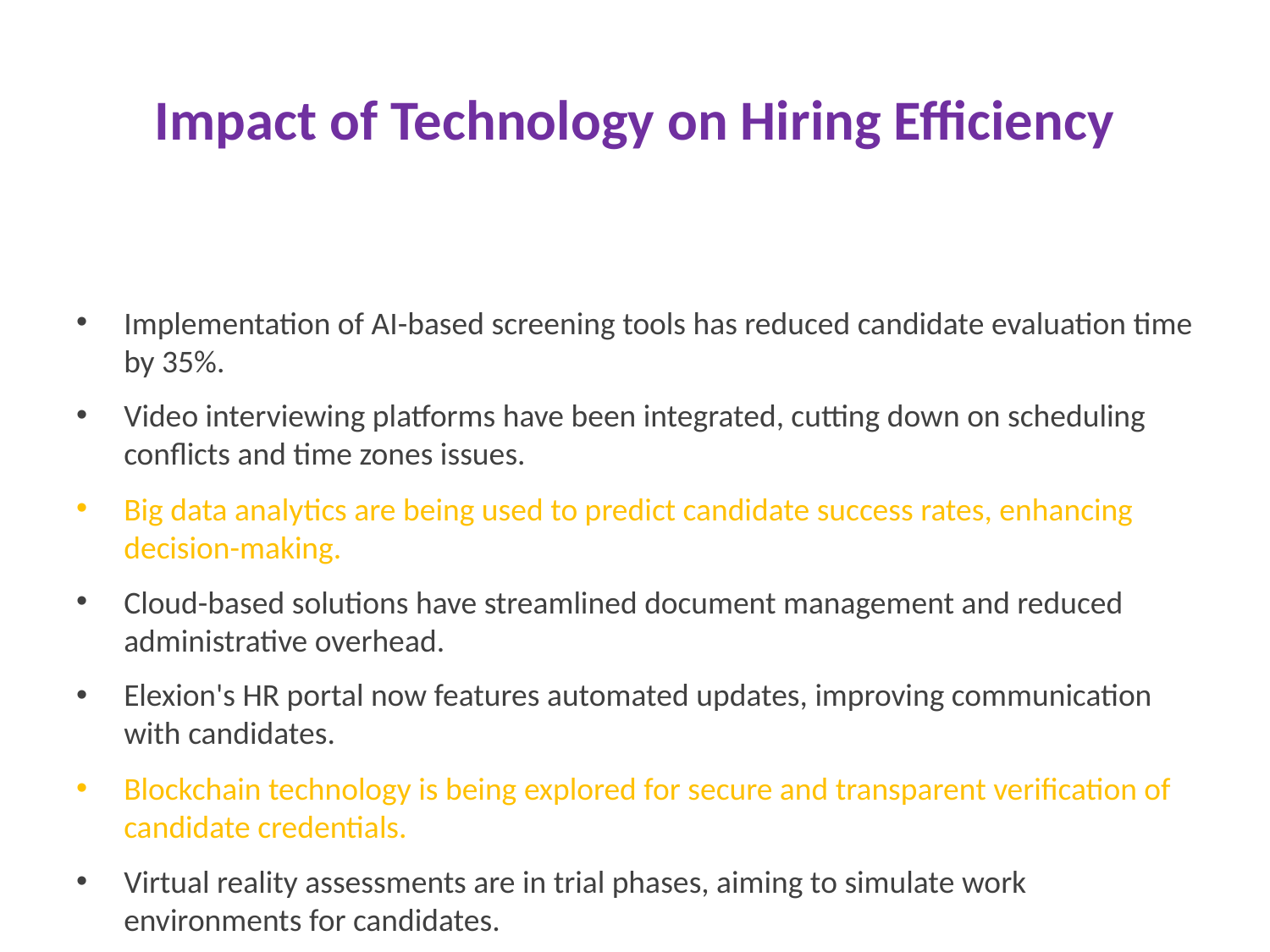

# Impact of Technology on Hiring Efficiency

Implementation of AI-based screening tools has reduced candidate evaluation time by 35%.
Video interviewing platforms have been integrated, cutting down on scheduling conflicts and time zones issues.
Big data analytics are being used to predict candidate success rates, enhancing decision-making.
Cloud-based solutions have streamlined document management and reduced administrative overhead.
Elexion's HR portal now features automated updates, improving communication with candidates.
Blockchain technology is being explored for secure and transparent verification of candidate credentials.
Virtual reality assessments are in trial phases, aiming to simulate work environments for candidates.